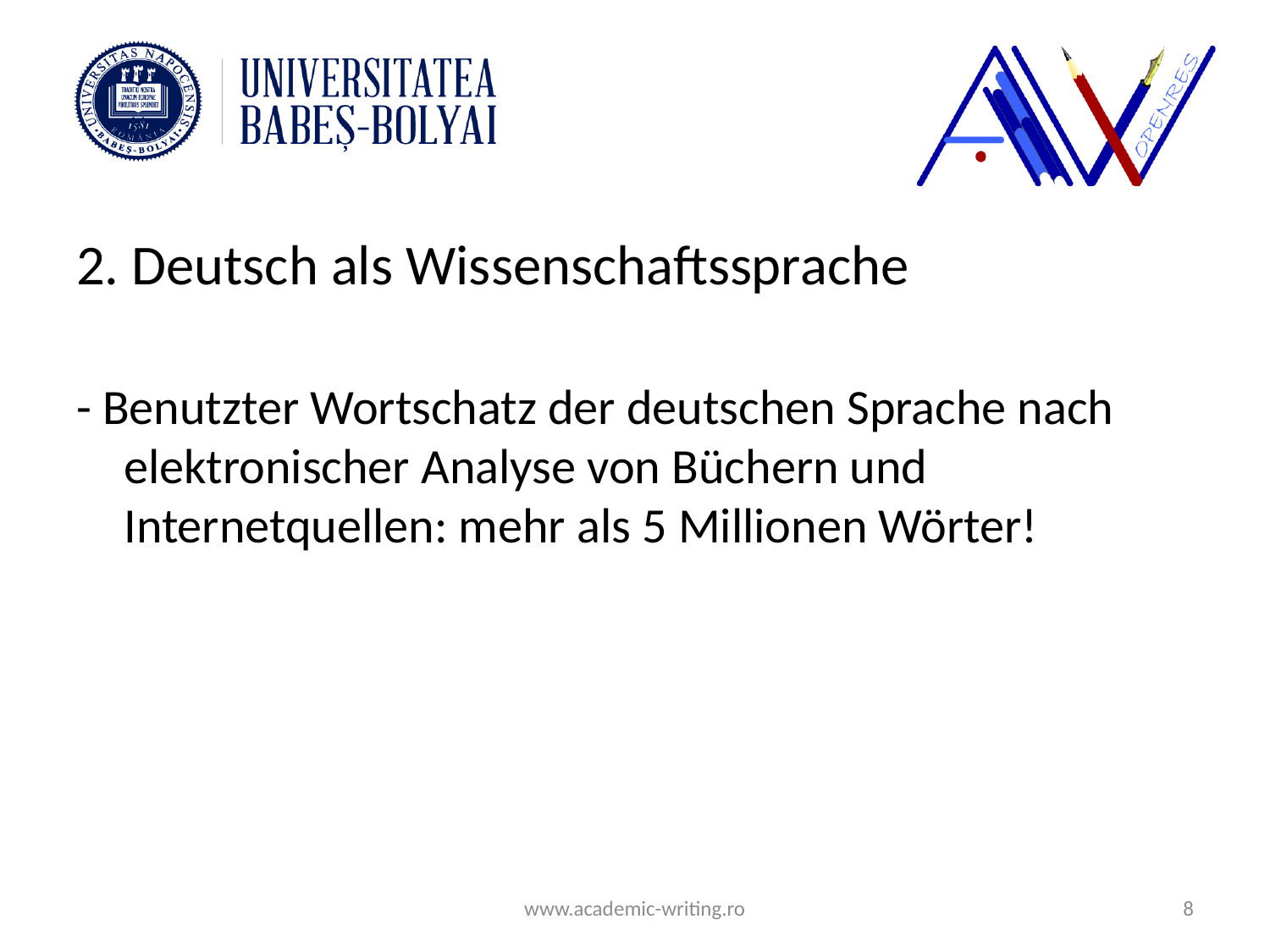

#
2. Deutsch als Wissenschaftssprache

- Benutzter Wortschatz der deutschen Sprache nach elektronischer Analyse von Büchern und Internetquellen: mehr als 5 Millionen Wörter!
www.academic-writing.ro
8